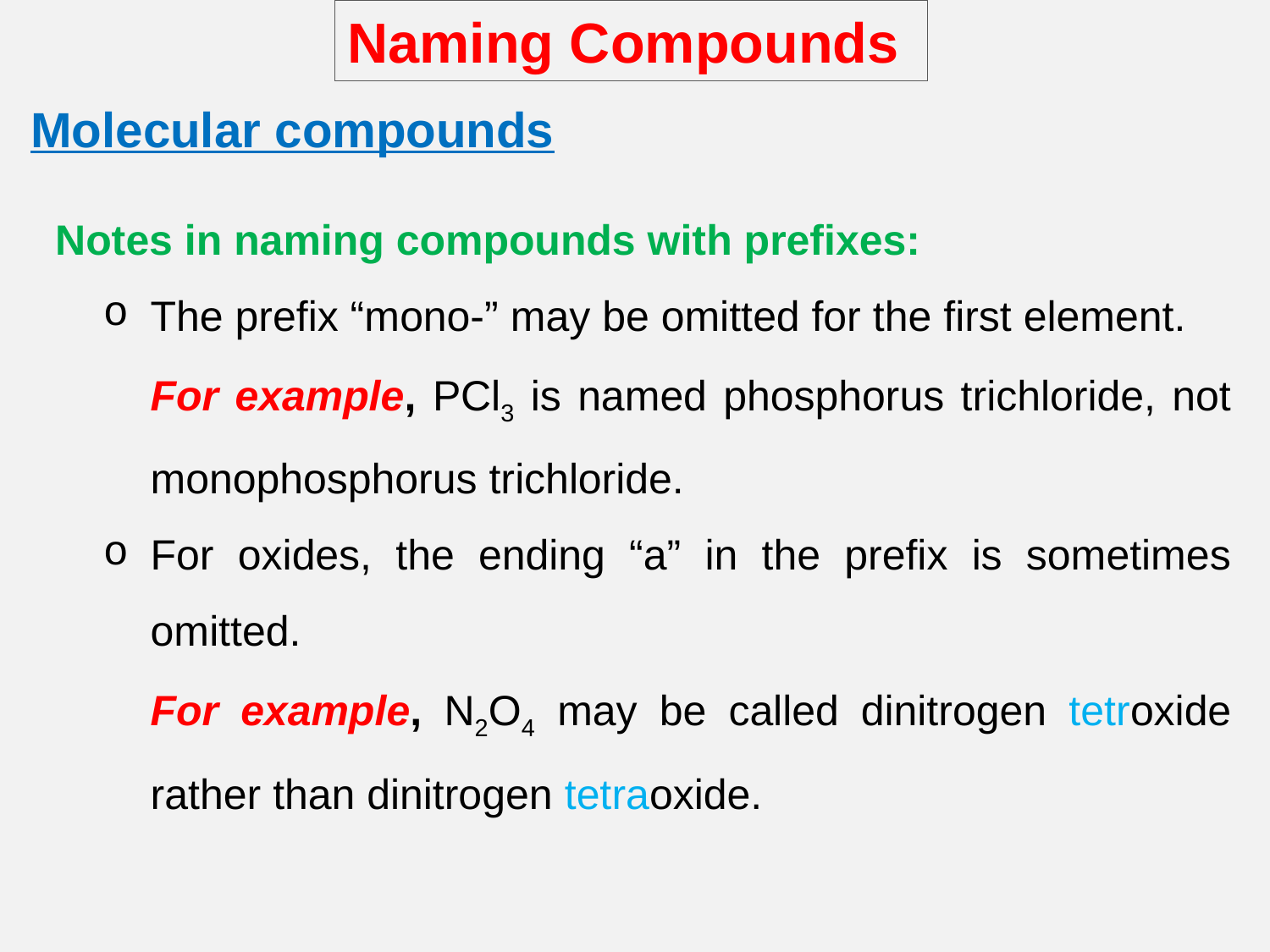

Naming Compounds
Molecular compounds
Notes in naming compounds with prefixes:
The prefix “mono-” may be omitted for the first element.
For example, PCl3 is named phosphorus trichloride, not monophosphorus trichloride.
For oxides, the ending “a” in the prefix is sometimes omitted.
For example, N2O4 may be called dinitrogen tetroxide rather than dinitrogen tetraoxide.